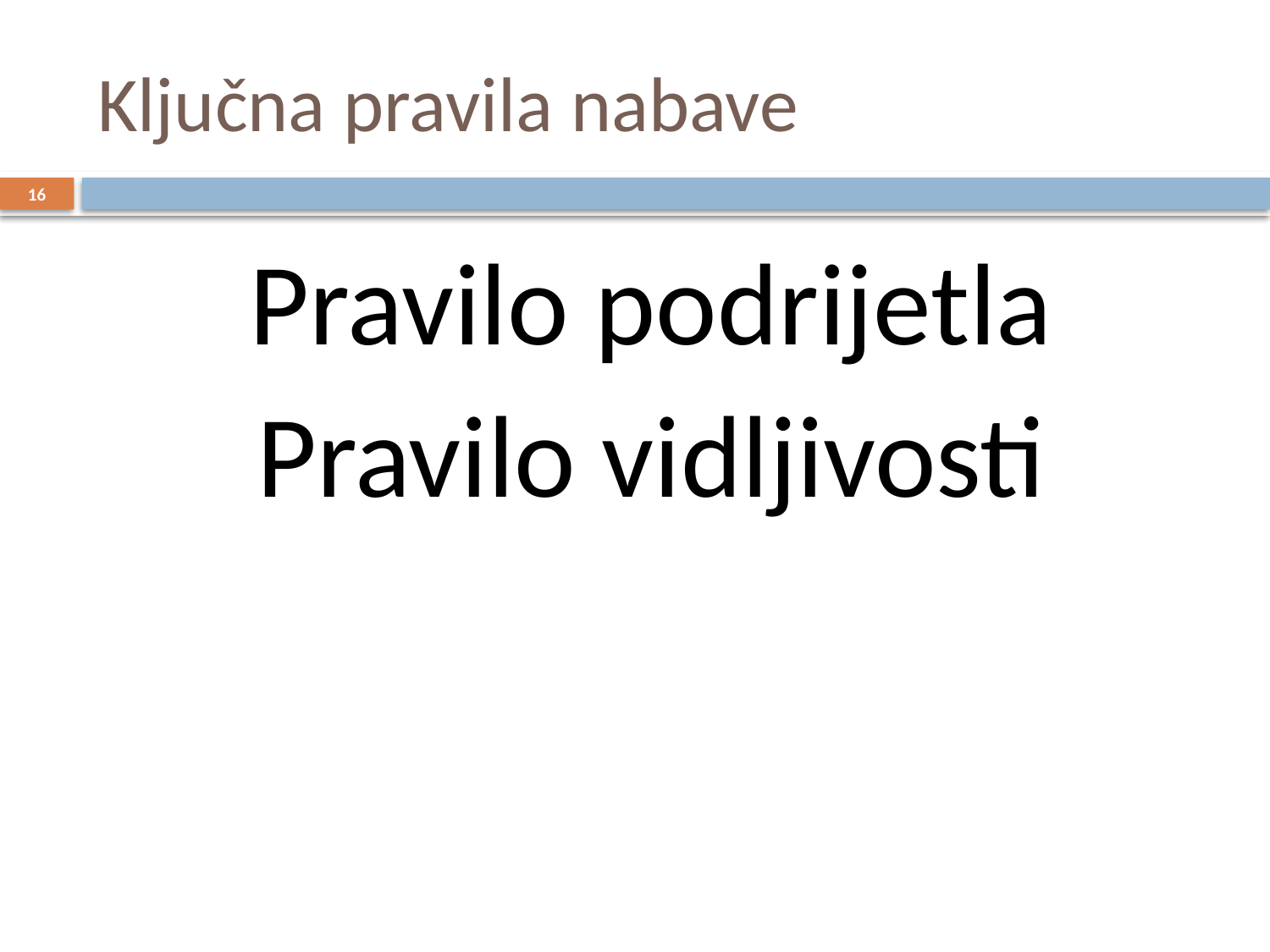

# Ključna pravila nabave
16
Pravilo podrijetla
Pravilo vidljivosti